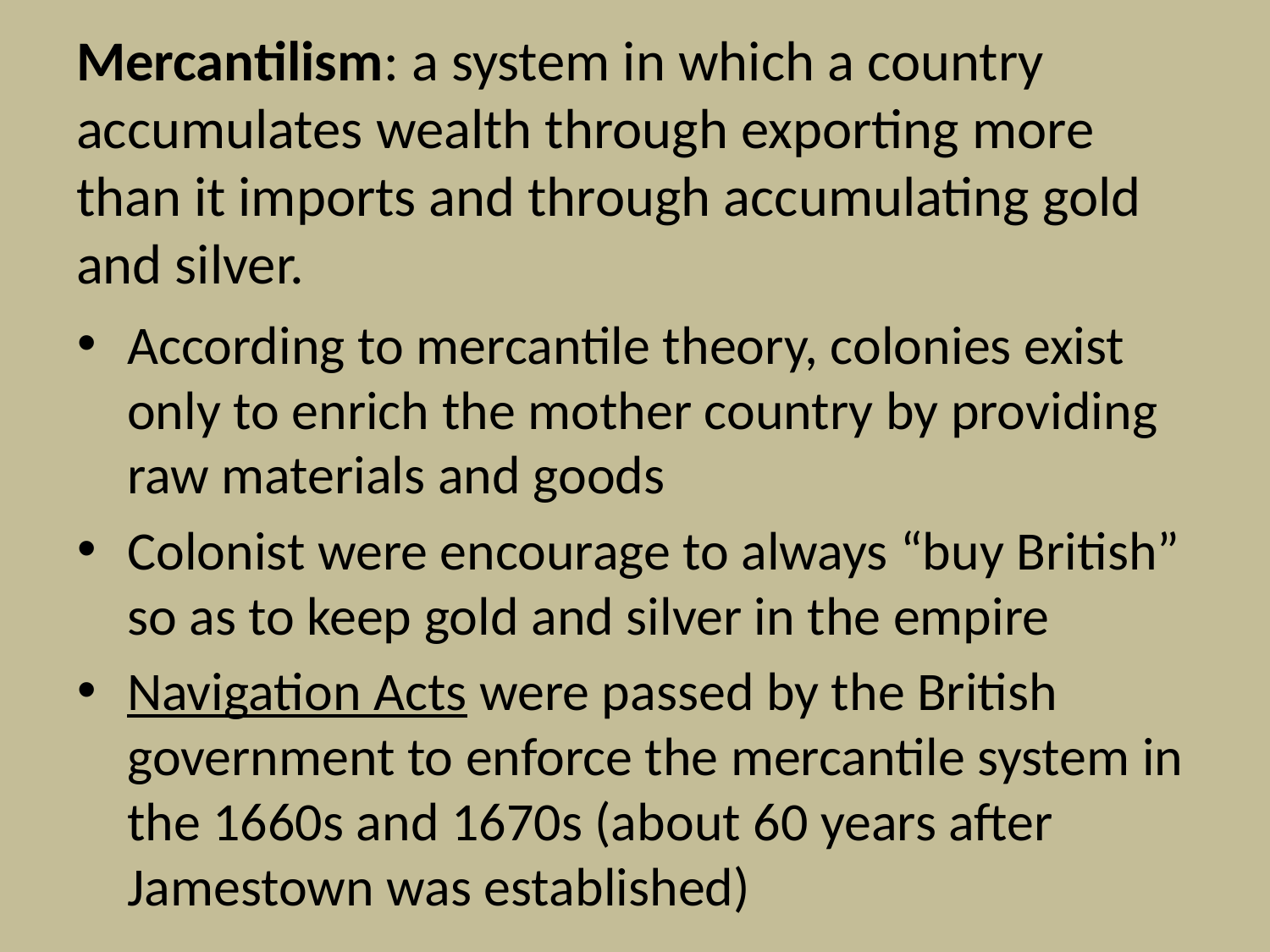

# Mercantilism: a system in which a country accumulates wealth through exporting more than it imports and through accumulating gold and silver.
According to mercantile theory, colonies exist only to enrich the mother country by providing raw materials and goods
Colonist were encourage to always “buy British” so as to keep gold and silver in the empire
Navigation Acts were passed by the British government to enforce the mercantile system in the 1660s and 1670s (about 60 years after Jamestown was established)